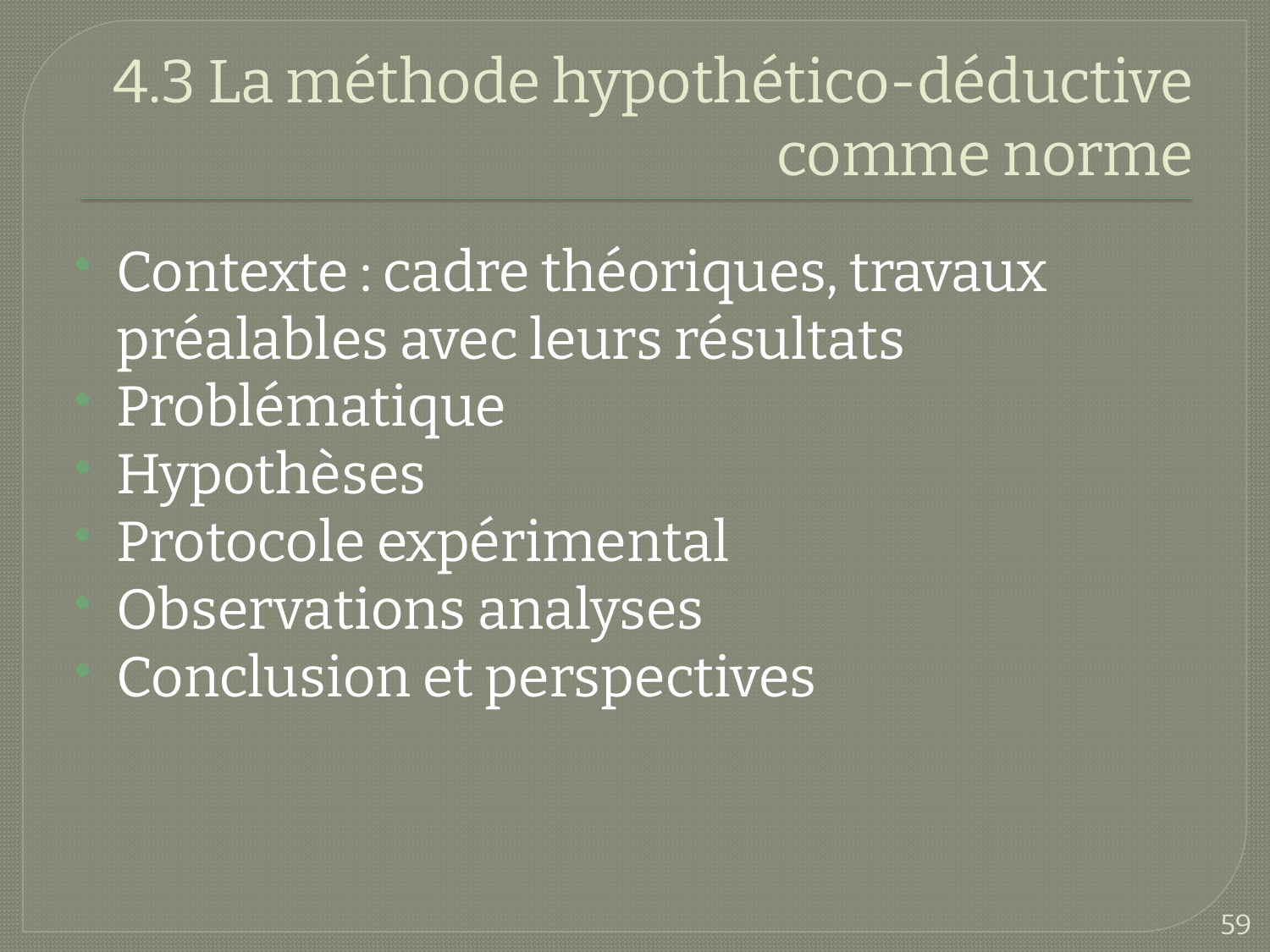

# 4.3 La méthode hypothético-déductive comme norme
Contexte : cadre théoriques, travaux préalables avec leurs résultats
Problématique
Hypothèses
Protocole expérimental
Observations analyses
Conclusion et perspectives

59